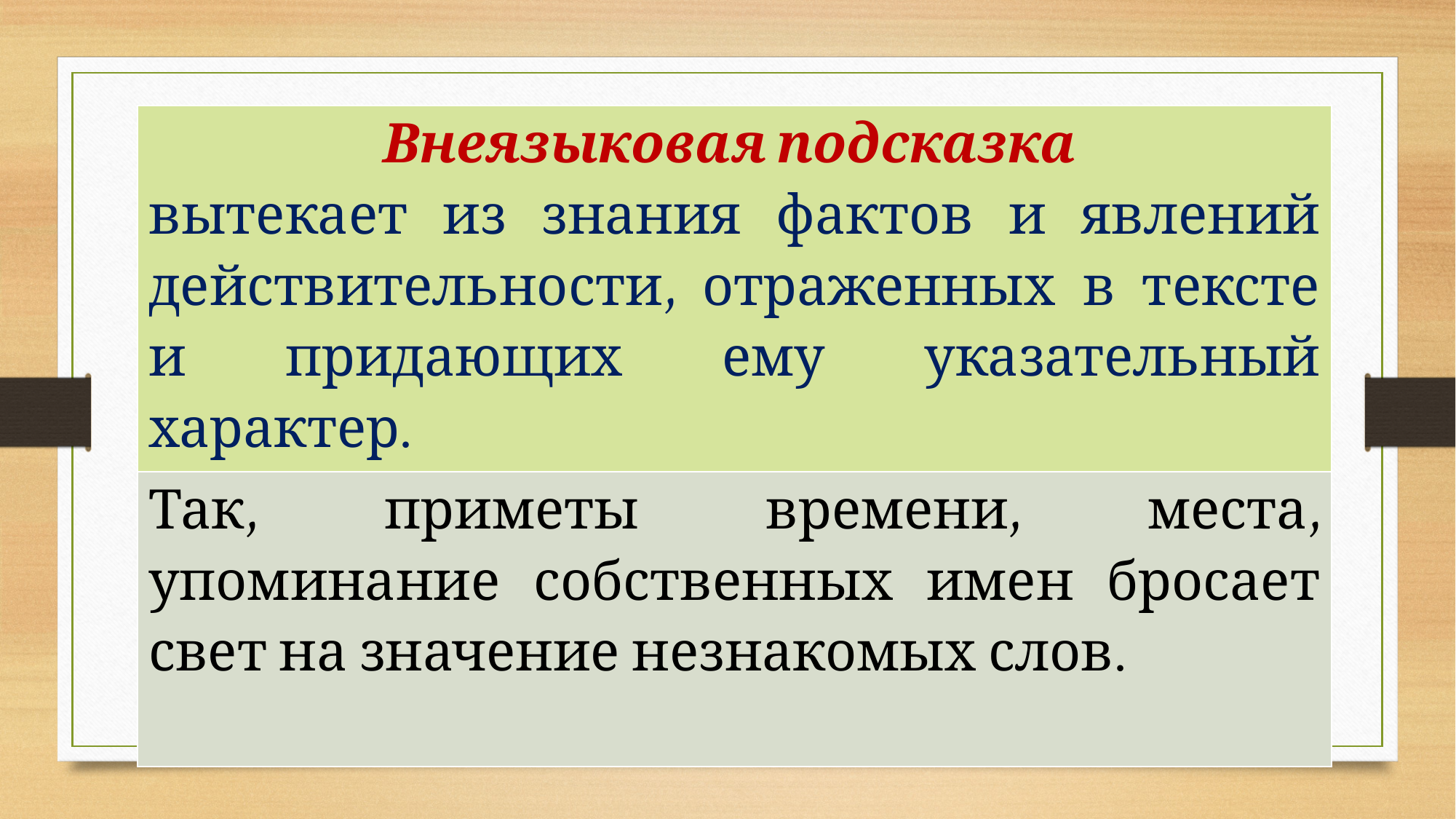

| Внеязыковая подсказка вытекает из знания фактов и явлений действительности, отраженных в тексте и придающих ему указательный характер. |
| --- |
| Так, приметы времени, места, упоминание собственных имен бросает свет на значение незнакомых слов. |